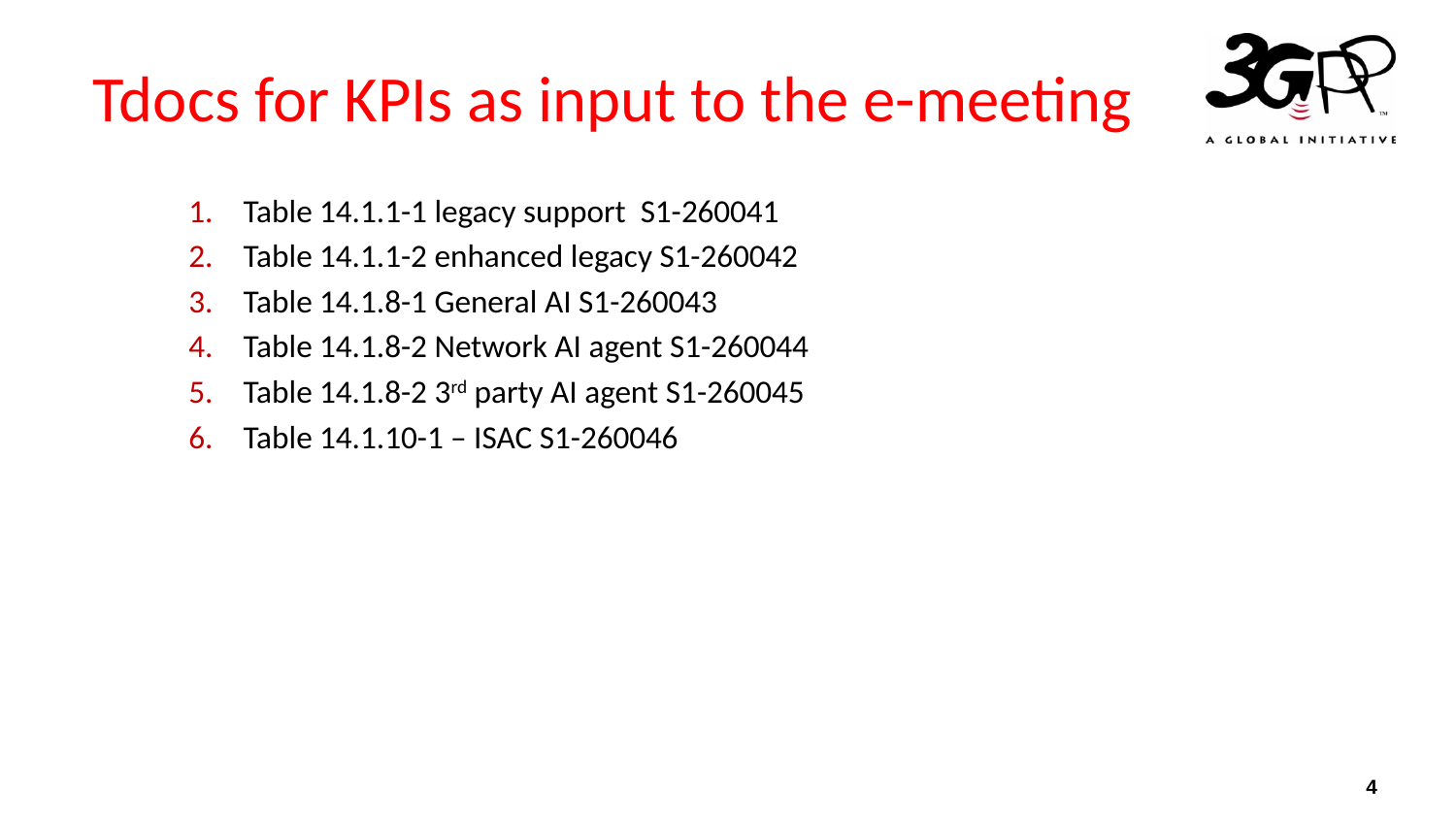

# Tdocs for KPIs as input to the e-meeting
Table 14.1.1-1 legacy support  S1-260041
Table 14.1.1-2 enhanced legacy S1-260042
Table 14.1.8-1 General AI S1-260043
Table 14.1.8-2 Network AI agent S1-260044
Table 14.1.8-2 3rd party AI agent S1-260045
Table 14.1.10-1 – ISAC S1-260046